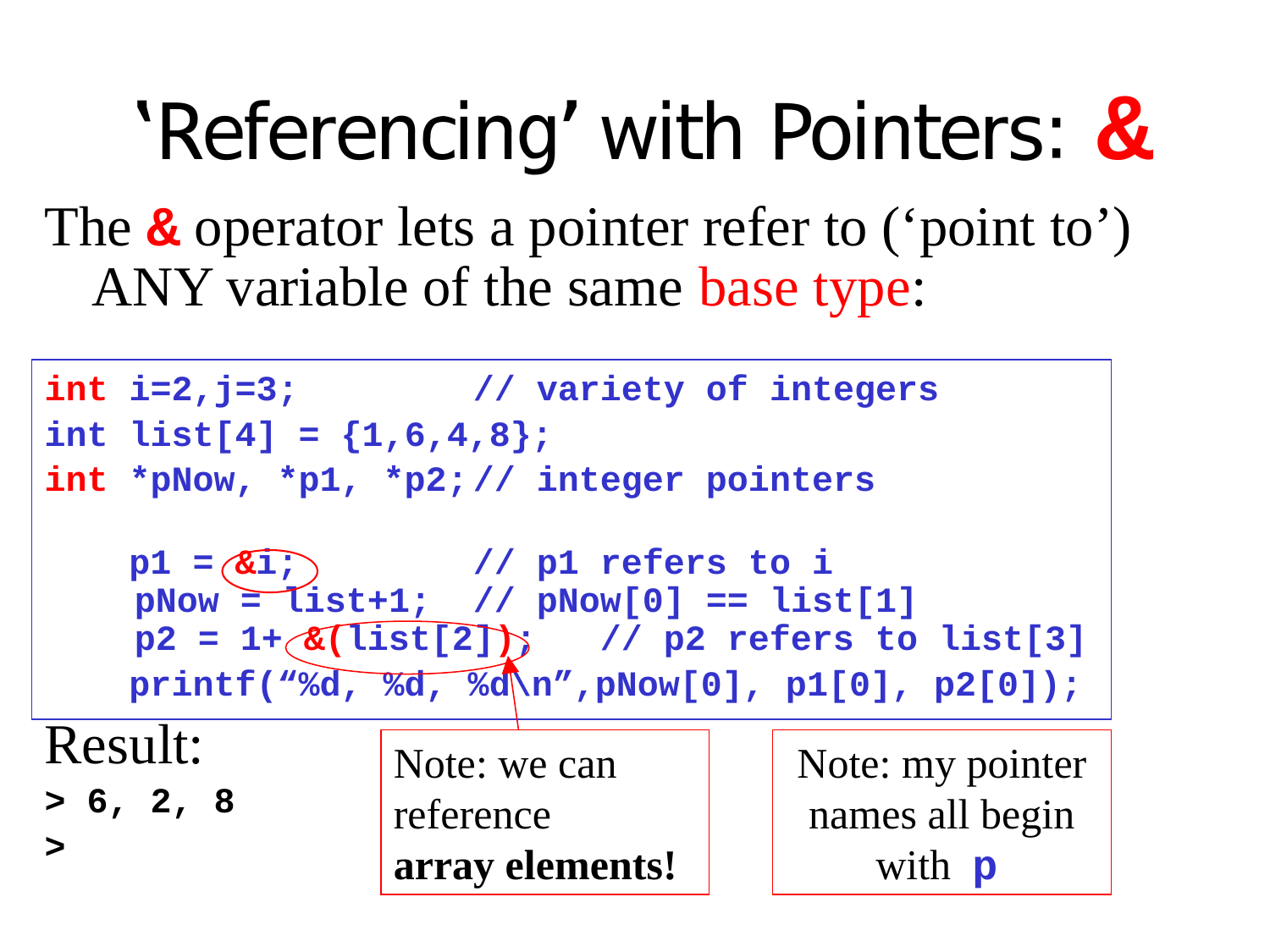

# ‘Referencing’ with Pointers: &
The & operator lets a pointer refer to (‘point to’) ANY variable of the same base type:

int i=2,j=3;		// variety of integers
int list[4] = {1,6,4,8};
int *pNow, *p1, *p2;	// integer pointers
    p1 = &i;		// p1 refers to i
  pNow = list+1;	// pNow[0] == list[1]
  p2 = 1+ &(list[2]);	// p2 refers to list[3]
    printf(“%d, %d, %d\n”,pNow[0], p1[0], p2[0]);
Result:
> 6, 2, 8
>

Note: we can reference
array elements!
Note: my pointer names all begin with  p